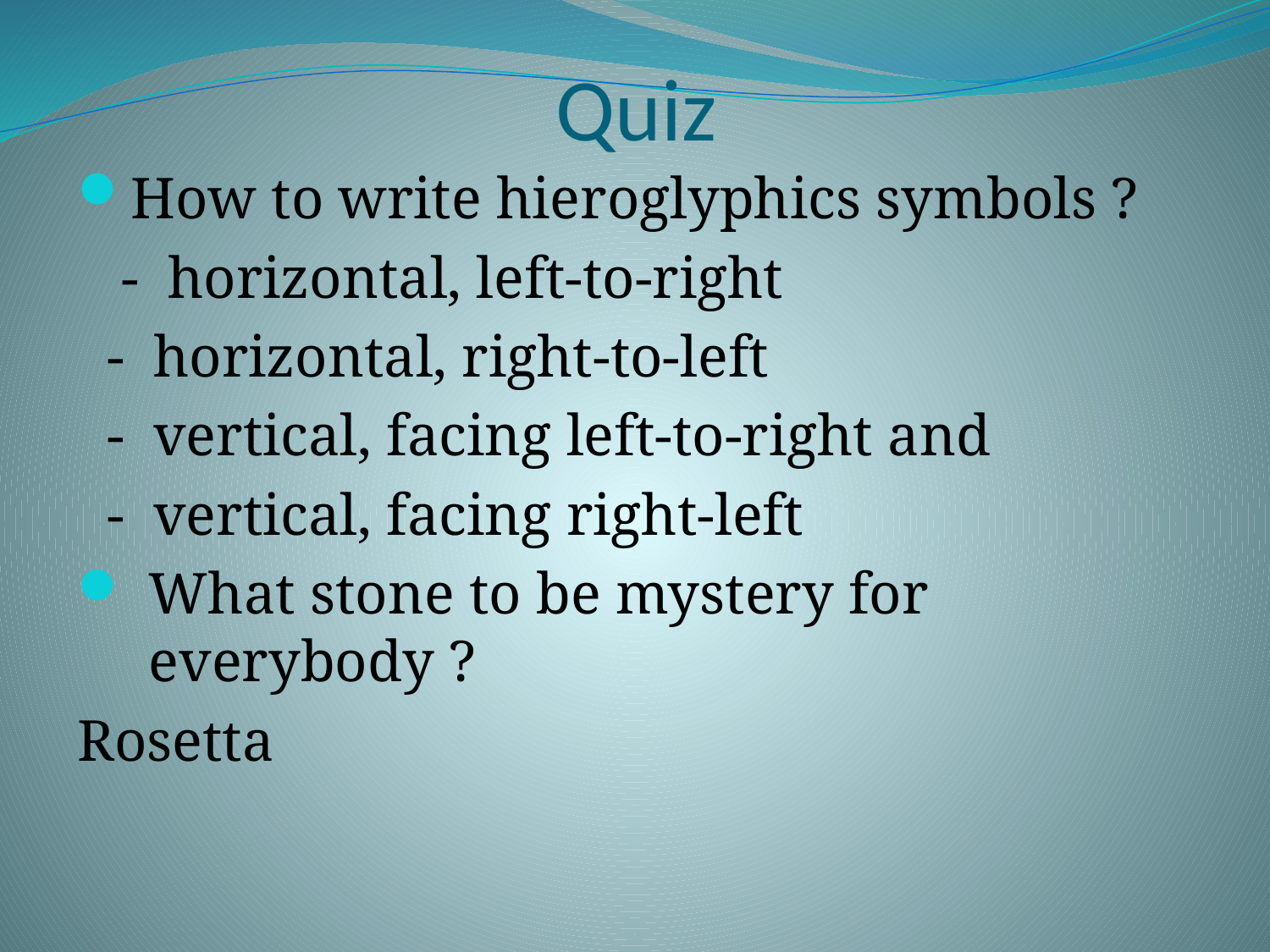

# Quiz
How to write hieroglyphics symbols ?
   -  horizontal, left-to-right
  -  horizontal, right-to-left
  -  vertical, facing left-to-right and
  -  vertical, facing right-left
What stone to be mystery for everybody ?
Rosetta